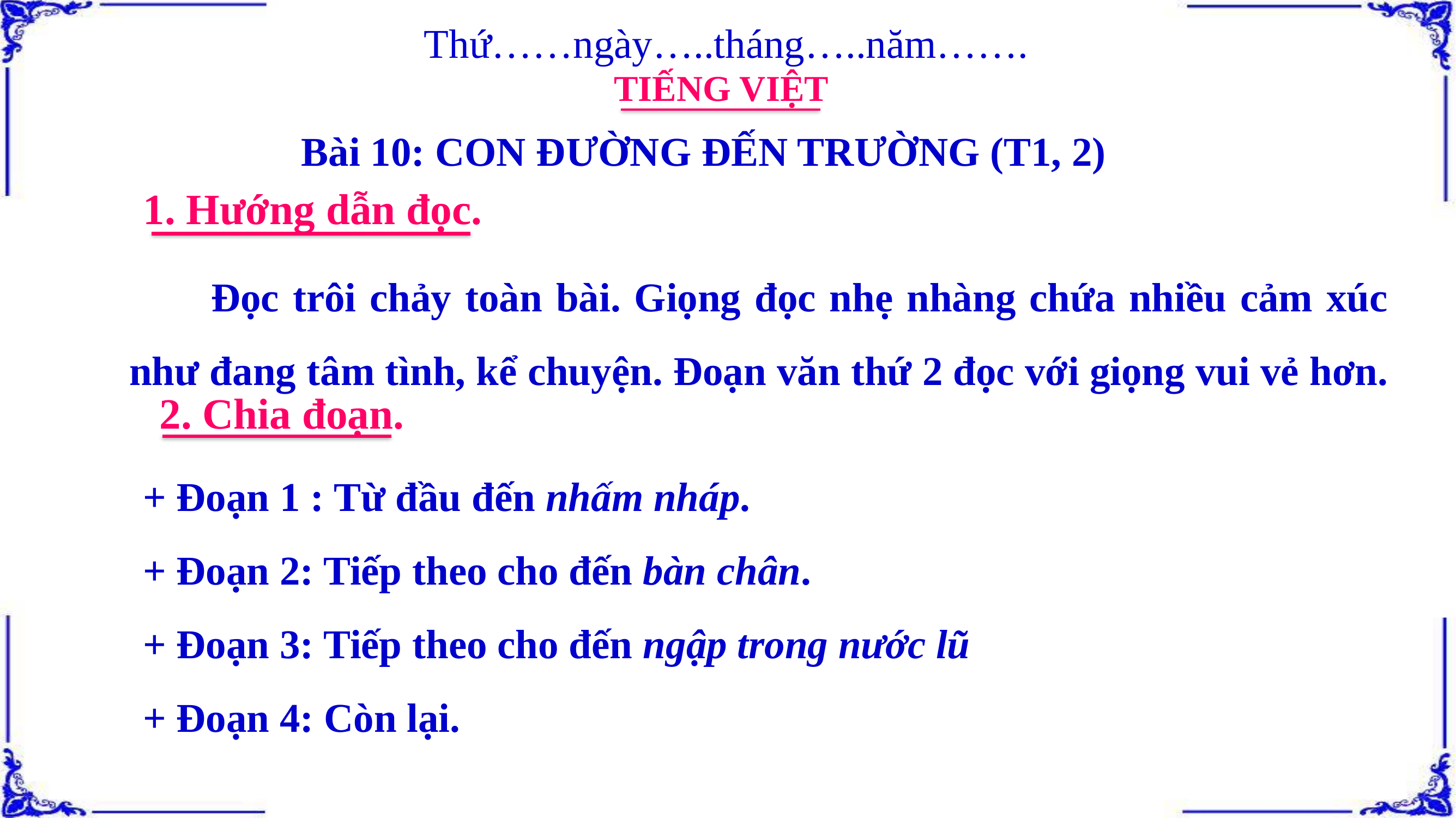

Thứ……ngày…..tháng…..năm…….
TIẾNG VIỆT
Bài 10: CON ĐƯỜNG ĐẾN TRƯỜNG (T1, 2)
1. Hướng dẫn đọc.
	Đọc trôi chảy toàn bài. Giọng đọc nhẹ nhàng chứa nhiều cảm xúc như đang tâm tình, kể chuyện. Đoạn văn thứ 2 đọc với giọng vui vẻ hơn.
2. Chia đoạn.
+ Đoạn 1 : Từ đầu đến nhấm nháp.
+ Đoạn 2: Tiếp theo cho đến bàn chân.
+ Đoạn 3: Tiếp theo cho đến ngập trong nước lũ
+ Đoạn 4: Còn lại.